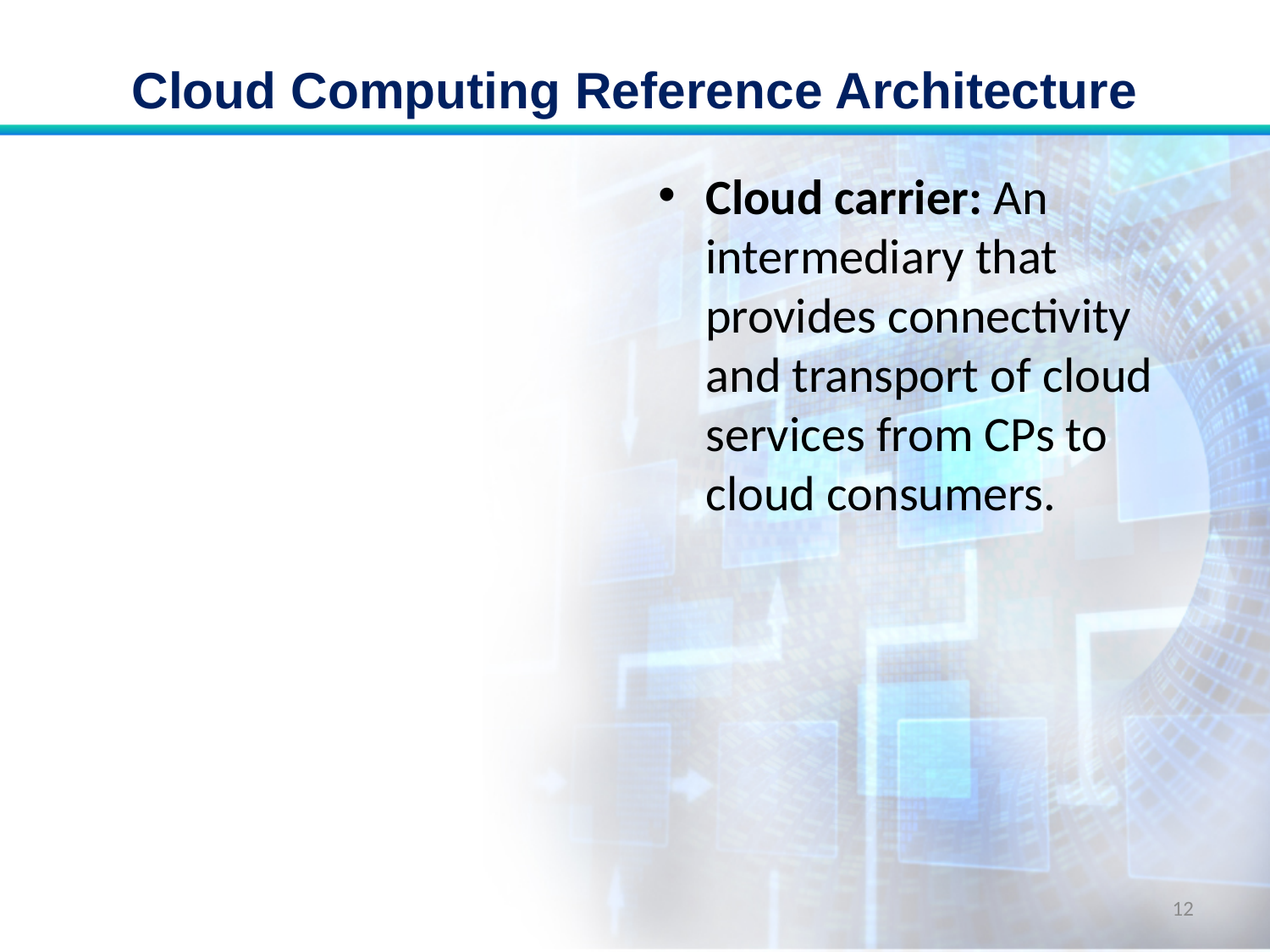

# Cloud Computing Reference Architecture
Cloud carrier: An intermediary that provides connectivity and transport of cloud services from CPs to cloud consumers.
12